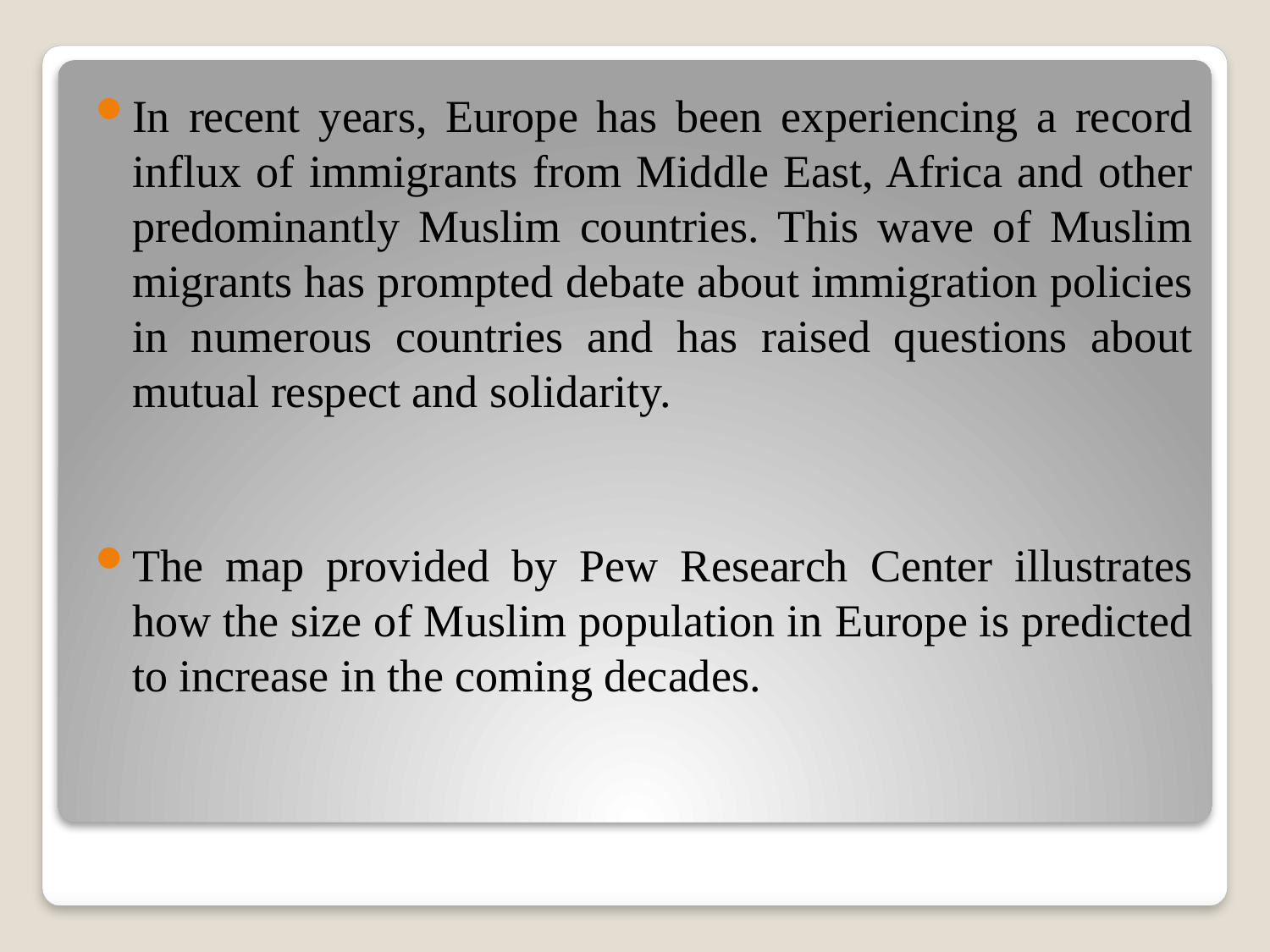

In recent years, Europe has been experiencing a record influx of immigrants from Middle East, Africa and other predominantly Muslim countries. This wave of Muslim migrants has prompted debate about immigration policies in numerous countries and has raised questions about mutual respect and solidarity.

The map provided by Pew Research Center illustrates how the size of Muslim population in Europe is predicted to increase in the coming decades.